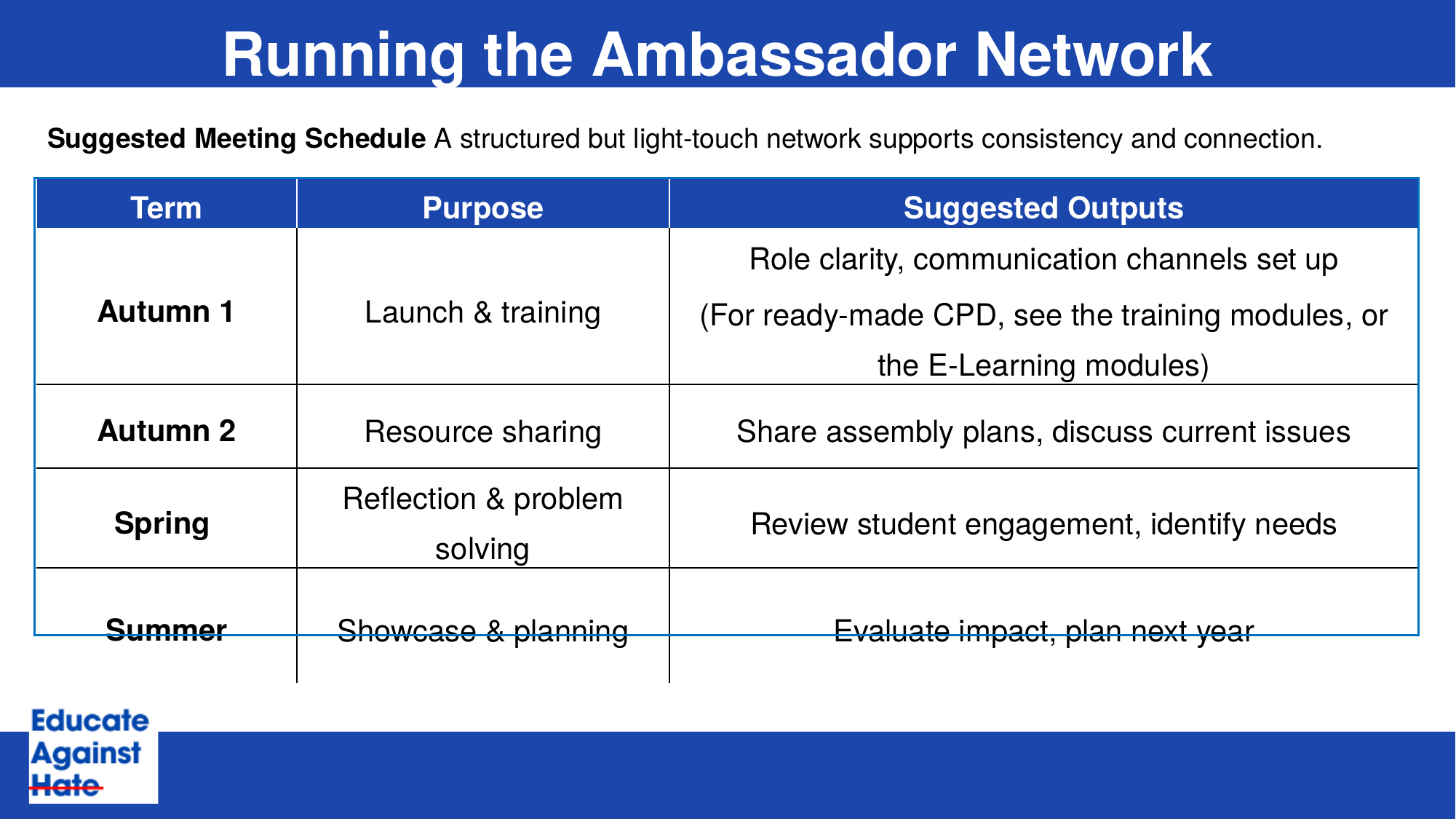

# Running the Ambassador Network
Suggested Meeting Schedule A structured but light-touch network supports consistency and connection.

| Term | Purpose | Suggested Outputs |
| --- | --- | --- |
| Autumn 1 | Launch & training | Role clarity, communication channels set up (For ready-made CPD, see the training modules, or the E-Learning modules) |
| Autumn 2 | Resource sharing | Share assembly plans, discuss current issues |
| Spring | Reflection & problem solving | Review student engagement, identify needs |
| Summer | Showcase & planning | Evaluate impact, plan next year |